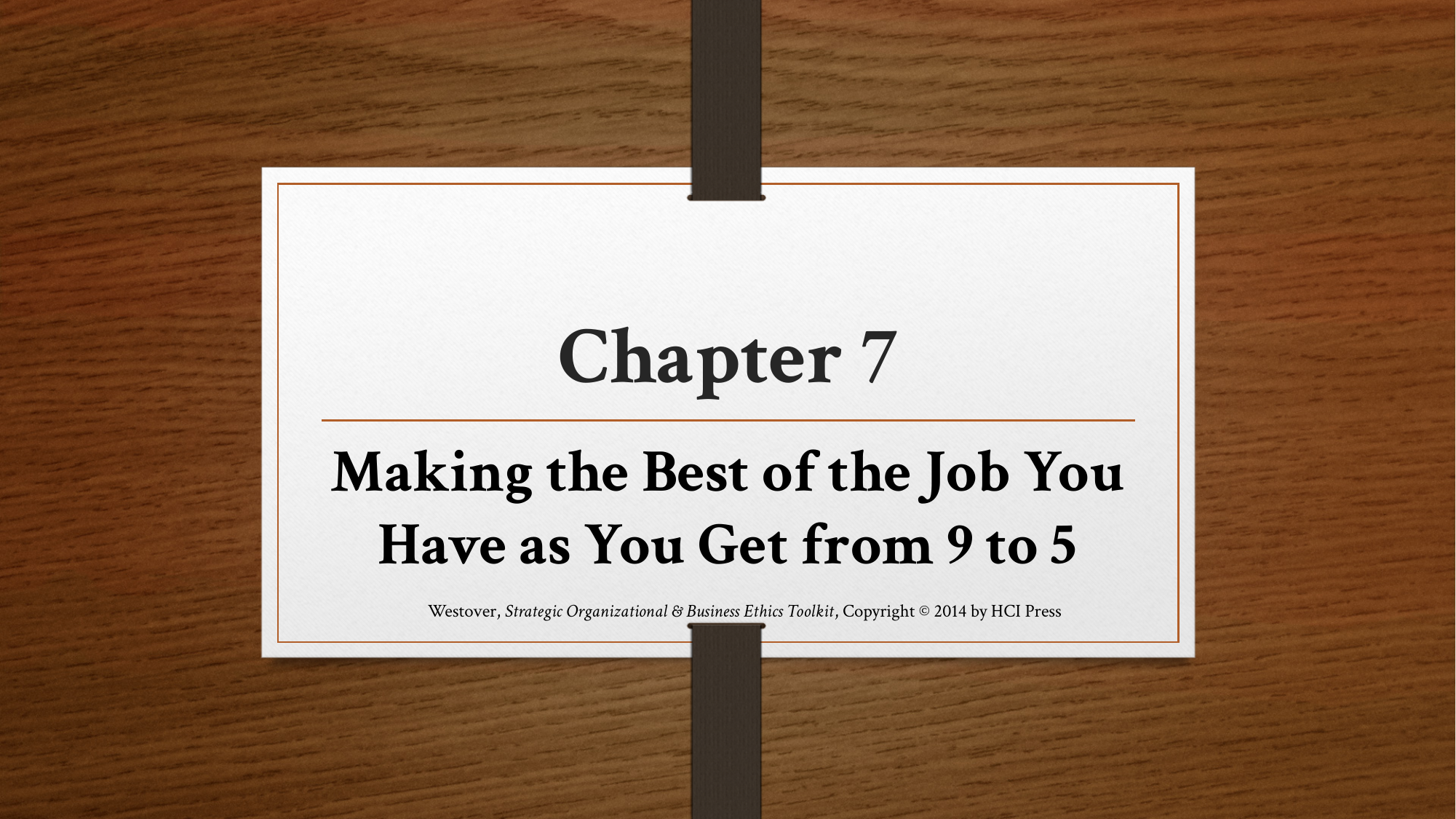

# Chapter 7
Making the Best of the Job You Have as You Get from 9 to 5
Westover, Strategic Organizational & Business Ethics Toolkit, Copyright © 2014 by HCI Press